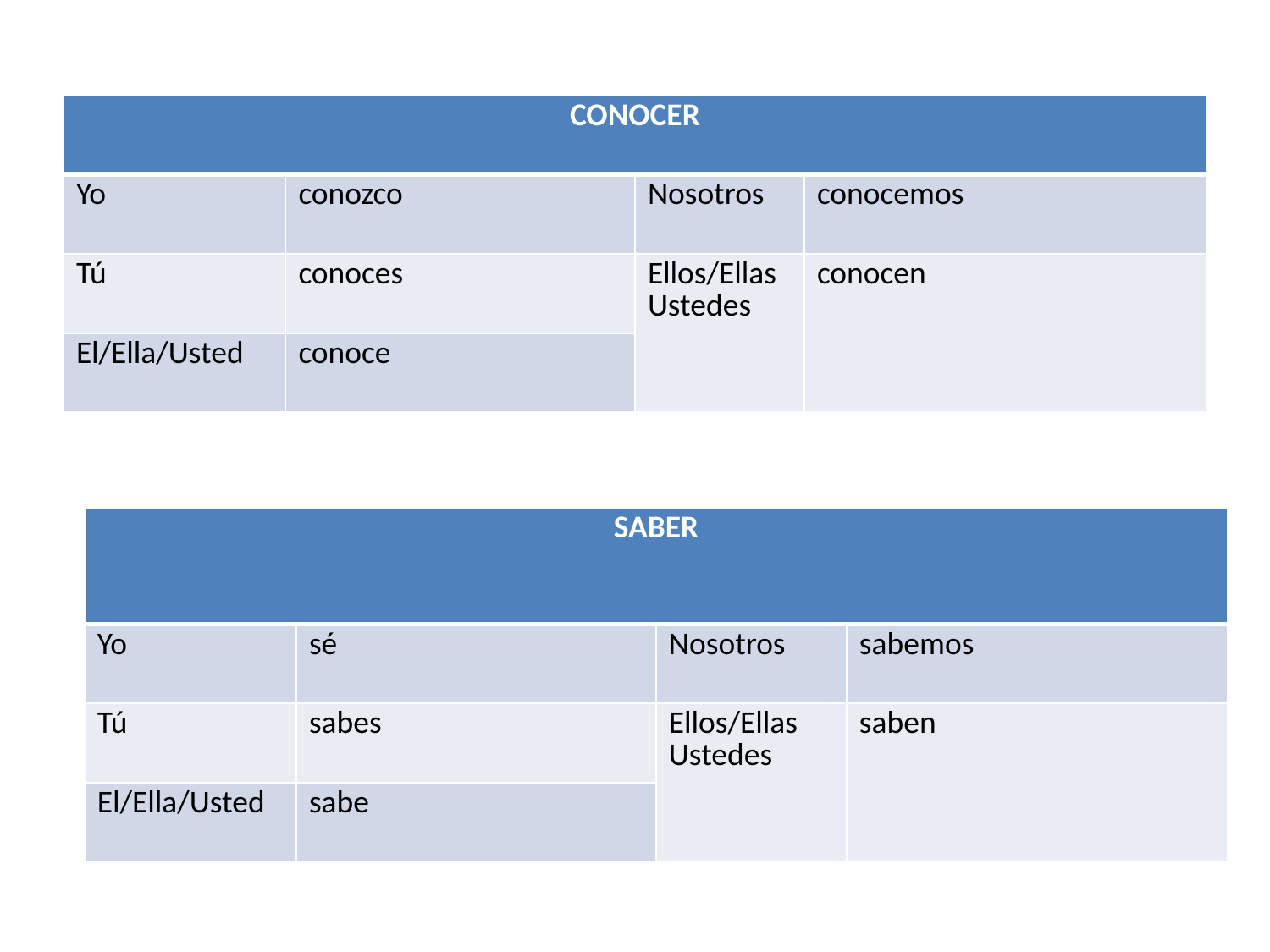

| CONOCER |  |  |  |
| --- | --- | --- | --- |
| Yo | conozco | Nosotros | conocemos |
| Tú | conoces | Ellos/Ellas Ustedes | conocen |
| El/Ella/Usted | conoce |  |  |
| SABER |  |  |  |
| --- | --- | --- | --- |
| Yo | sé | Nosotros | sabemos |
| Tú | sabes | Ellos/Ellas Ustedes | saben |
| El/Ella/Usted | sabe |  |  |